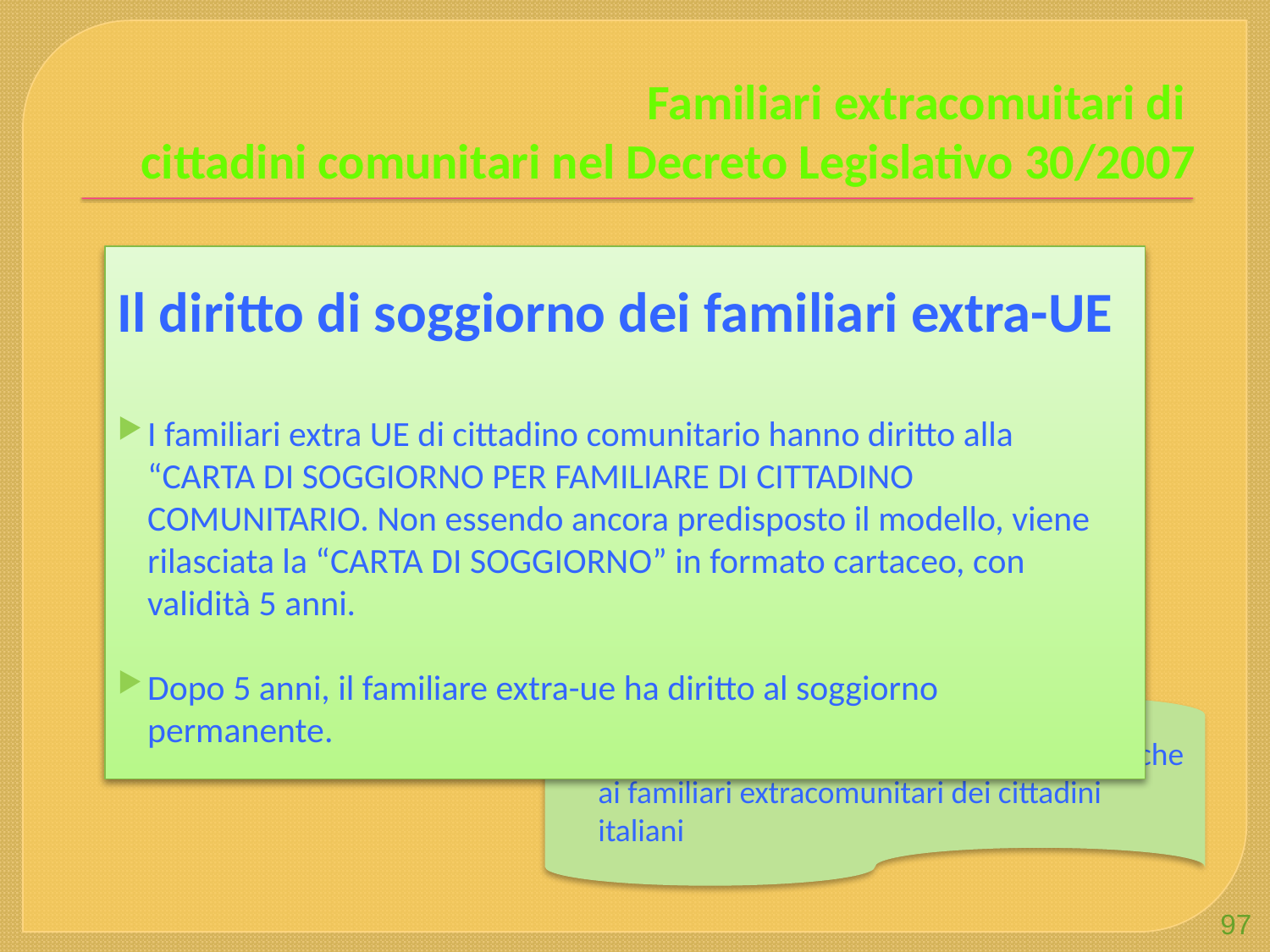

Familiari extracomuitari di
cittadini comunitari nel Decreto Legislativo 30/2007

Il diritto di soggiorno dei familiari extra-UE

I familiari extra UE di cittadino comunitario hanno diritto alla  “CARTA DI SOGGIORNO PER FAMILIARE DI CITTADINO COMUNITARIO. Non essendo ancora predisposto il modello, viene rilasciata la “CARTA DI SOGGIORNO” in formato cartaceo, con validità 5 anni.

Dopo 5 anni, il familiare extra-ue ha diritto al soggiorno permanente.

Il decreto legislativo 30/2007 è applicabile anche ai familiari extracomunitari dei cittadini italiani
97